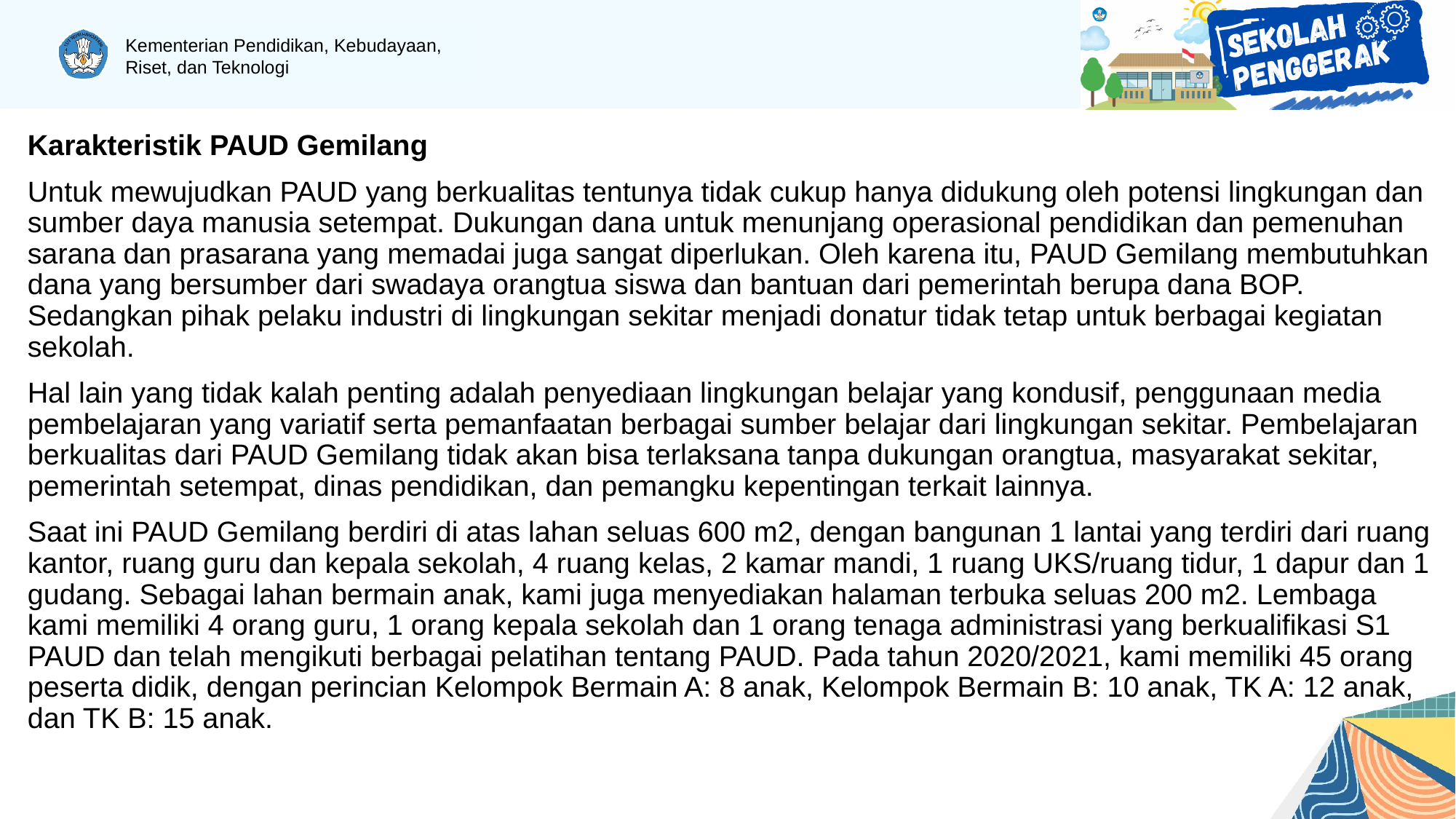

Karakteristik PAUD Gemilang
Untuk mewujudkan PAUD yang berkualitas tentunya tidak cukup hanya didukung oleh potensi lingkungan dan sumber daya manusia setempat. Dukungan dana untuk menunjang operasional pendidikan dan pemenuhan sarana dan prasarana yang memadai juga sangat diperlukan. Oleh karena itu, PAUD Gemilang membutuhkan dana yang bersumber dari swadaya orangtua siswa dan bantuan dari pemerintah berupa dana BOP. Sedangkan pihak pelaku industri di lingkungan sekitar menjadi donatur tidak tetap untuk berbagai kegiatan sekolah.
Hal lain yang tidak kalah penting adalah penyediaan lingkungan belajar yang kondusif, penggunaan media pembelajaran yang variatif serta pemanfaatan berbagai sumber belajar dari lingkungan sekitar. Pembelajaran berkualitas dari PAUD Gemilang tidak akan bisa terlaksana tanpa dukungan orangtua, masyarakat sekitar, pemerintah setempat, dinas pendidikan, dan pemangku kepentingan terkait lainnya.
Saat ini PAUD Gemilang berdiri di atas lahan seluas 600 m2, dengan bangunan 1 lantai yang terdiri dari ruang kantor, ruang guru dan kepala sekolah, 4 ruang kelas, 2 kamar mandi, 1 ruang UKS/ruang tidur, 1 dapur dan 1 gudang. Sebagai lahan bermain anak, kami juga menyediakan halaman terbuka seluas 200 m2. Lembaga kami memiliki 4 orang guru, 1 orang kepala sekolah dan 1 orang tenaga administrasi yang berkualifikasi S1 PAUD dan telah mengikuti berbagai pelatihan tentang PAUD. Pada tahun 2020/2021, kami memiliki 45 orang peserta didik, dengan perincian Kelompok Bermain A: 8 anak, Kelompok Bermain B: 10 anak, TK A: 12 anak, dan TK B: 15 anak.